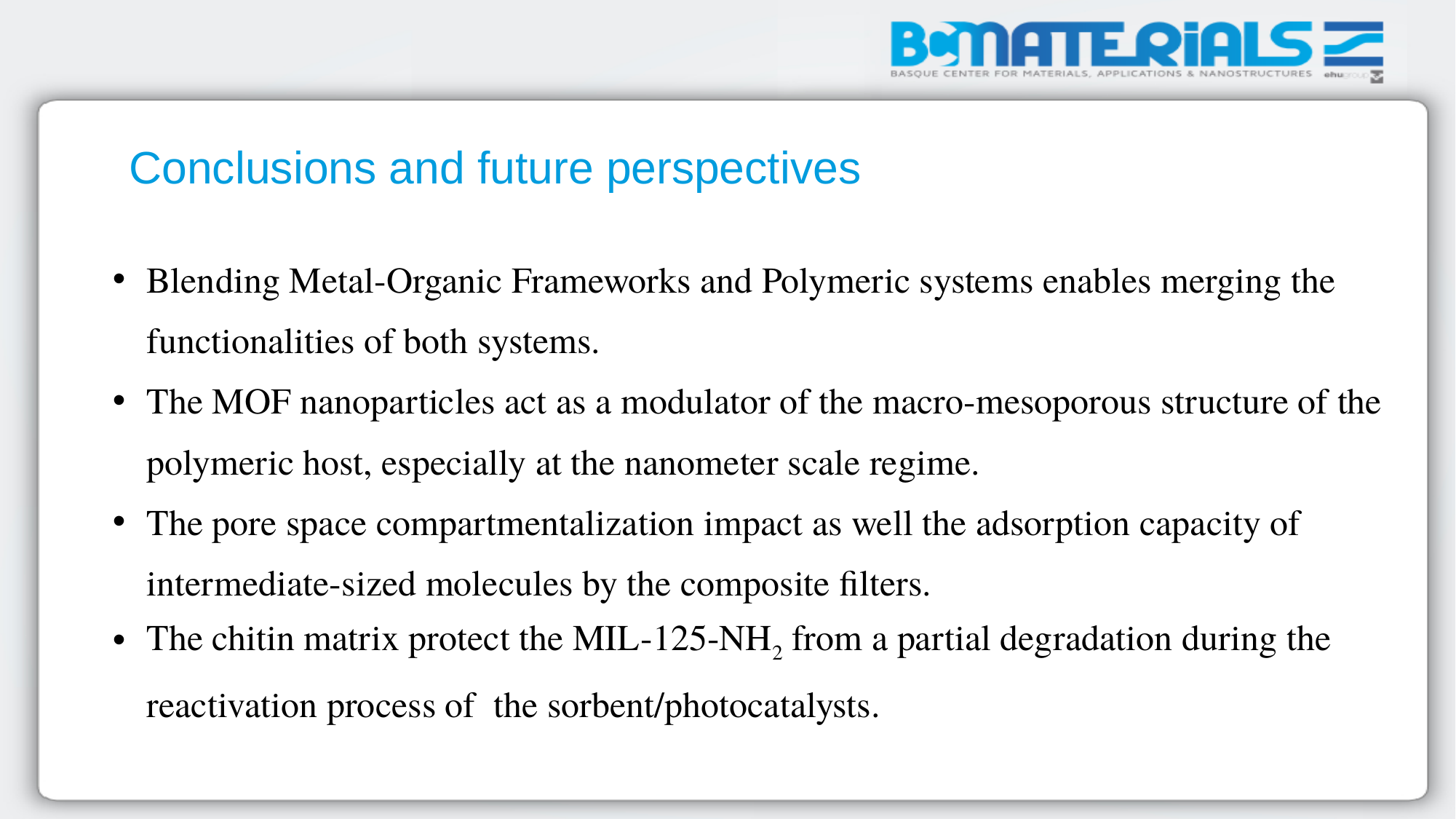

Conclusions and future perspectives
Blending Metal-Organic Frameworks and Polymeric systems enables merging the functionalities of both systems.
The MOF nanoparticles act as a modulator of the macro-mesoporous structure of the polymeric host, especially at the nanometer scale regime.
The pore space compartmentalization impact as well the adsorption capacity of intermediate-sized molecules by the composite filters.
The chitin matrix protect the MIL-125-NH2 from a partial degradation during the reactivation process of  the sorbent/photocatalysts.